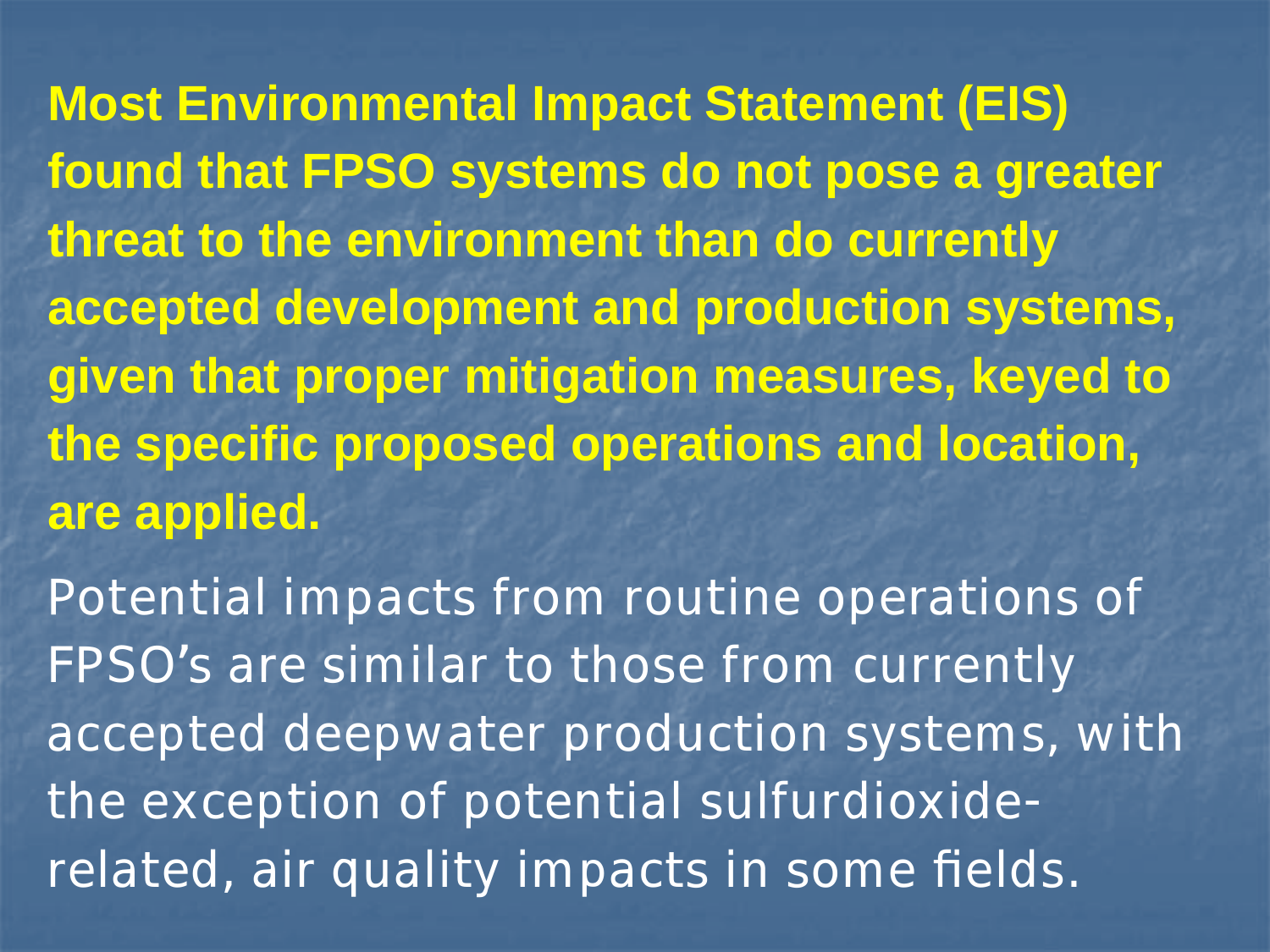

Most Environmental Impact Statement (EIS) found that FPSO systems do not pose a greater threat to the environment than do currently accepted development and production systems, given that proper mitigation measures, keyed to the specific proposed operations and location, are applied.
Potential impacts from routine operations of FPSO’s are similar to those from currently accepted deepwater production systems, with the exception of potential sulfurdioxide-related, air quality impacts in some fields.